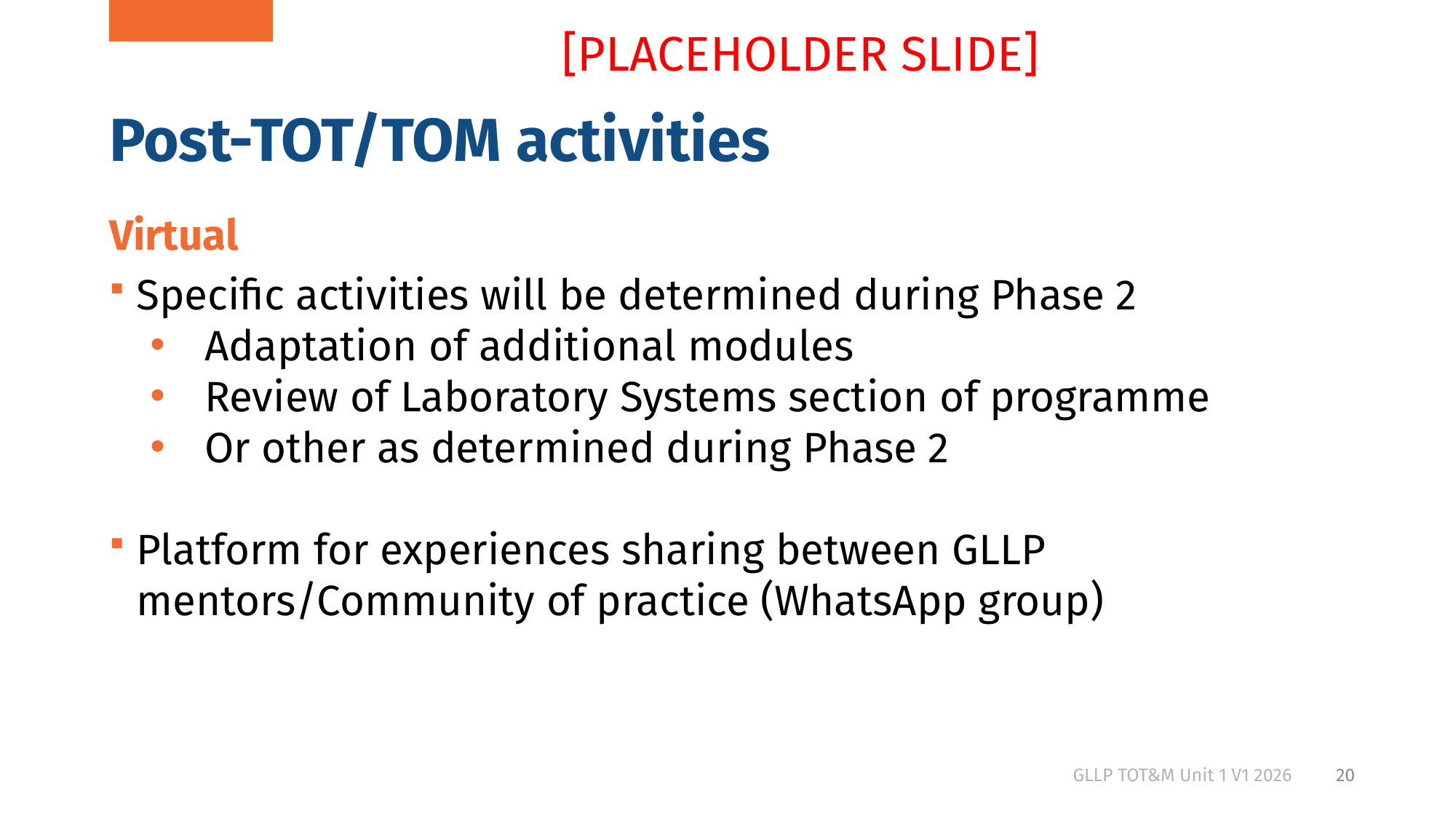

[PLACEHOLDER SLIDE]
# Post-TOT/TOM activities

Virtual
Specific activities will be determined during Phase 2
Adaptation of additional modules
Review of Laboratory Systems section of programme
Or other as determined during Phase 2

Platform for experiences sharing between GLLP mentors/Community of practice (WhatsApp group)

GLLP TOT&M Unit 1 V1 2026
20